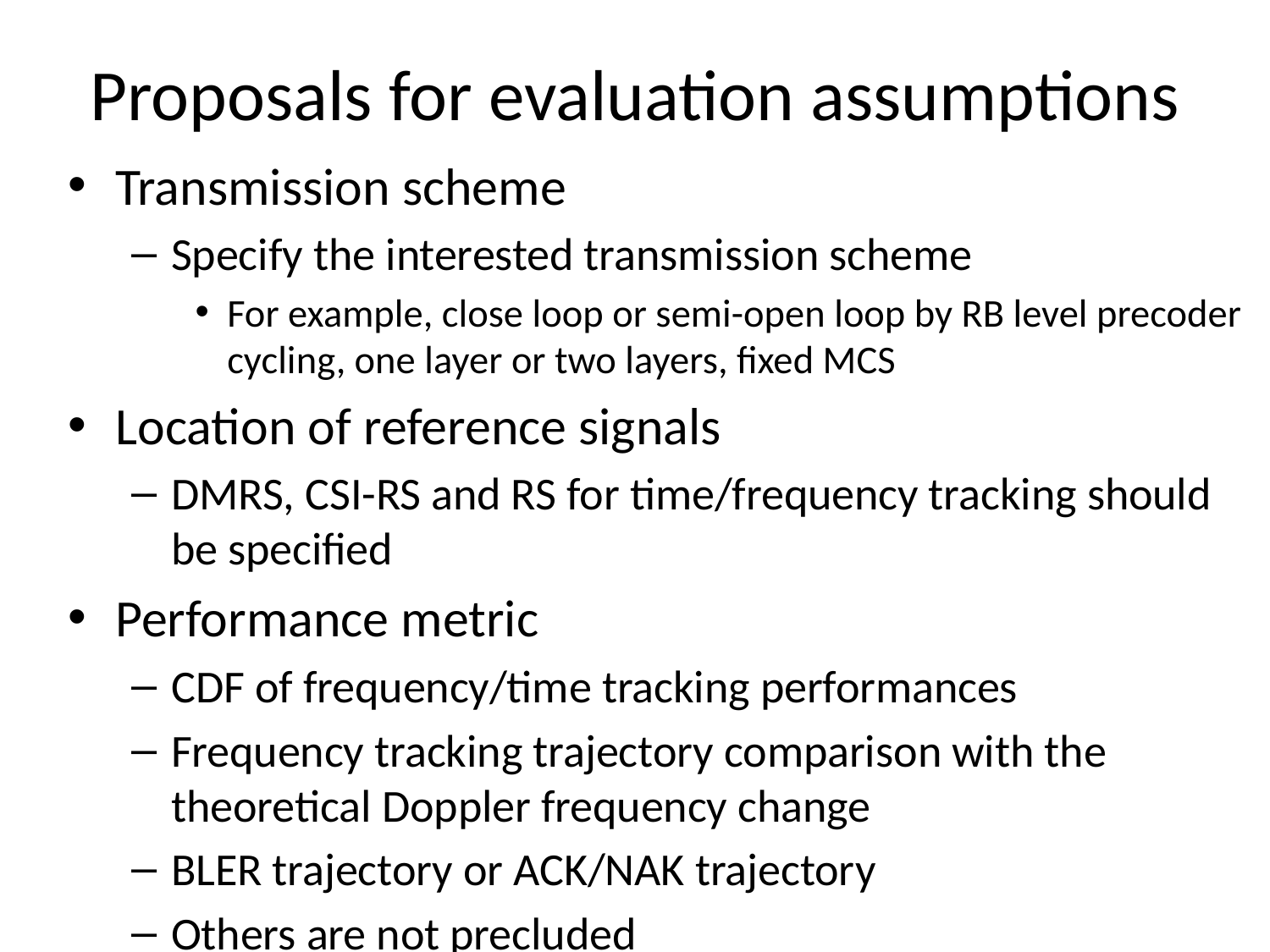

# Proposals for evaluation assumptions
Transmission scheme
Specify the interested transmission scheme
For example, close loop or semi-open loop by RB level precoder cycling, one layer or two layers, fixed MCS
Location of reference signals
DMRS, CSI-RS and RS for time/frequency tracking should be specified
Performance metric
CDF of frequency/time tracking performances
Frequency tracking trajectory comparison with the theoretical Doppler frequency change
BLER trajectory or ACK/NAK trajectory
Others are not precluded